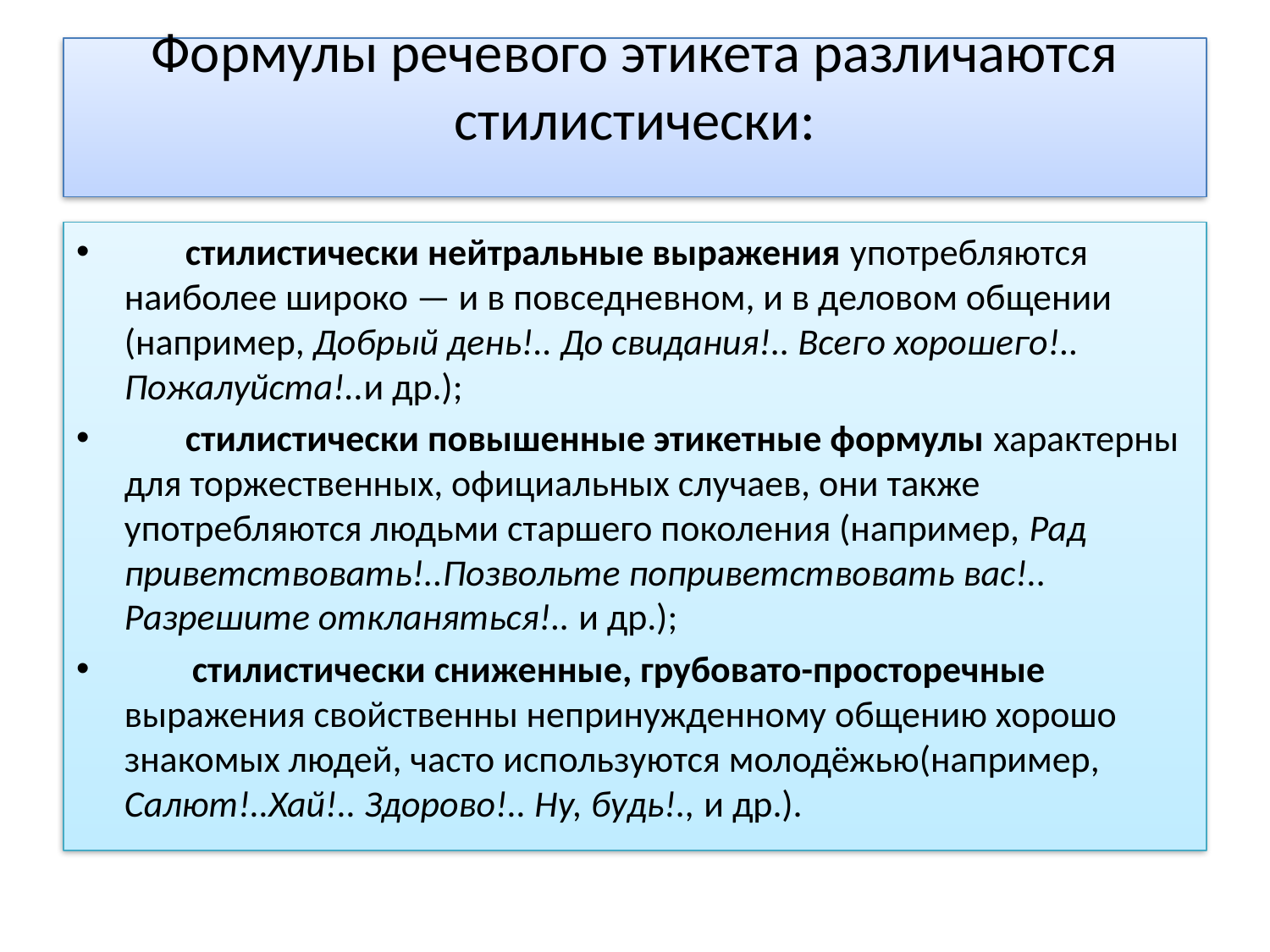

# Формулы речевого этикета различаются стилистически:
	стилистически нейтральные выражения употребляются наиболее широко — и в повседневном, и в деловом общении (например, Добрый день!.. До свидания!.. Всего хорошего!.. Пожалуйста!..и др.);
	стилистически повышенные этикетные формулы характерны для торжественных, официальных случаев, они также употребляются людьми старшего поколения (например, Рад приветствовать!..Позвольте поприветствовать вас!.. Разрешите откланяться!.. и др.);
        стилистически сниженные, грубовато-просторечные выражения свойственны непринужденному общению хорошо знакомых людей, часто используются молодёжью(например, Салют!..Хай!.. Здорово!.. Ну, будь!., и др.).